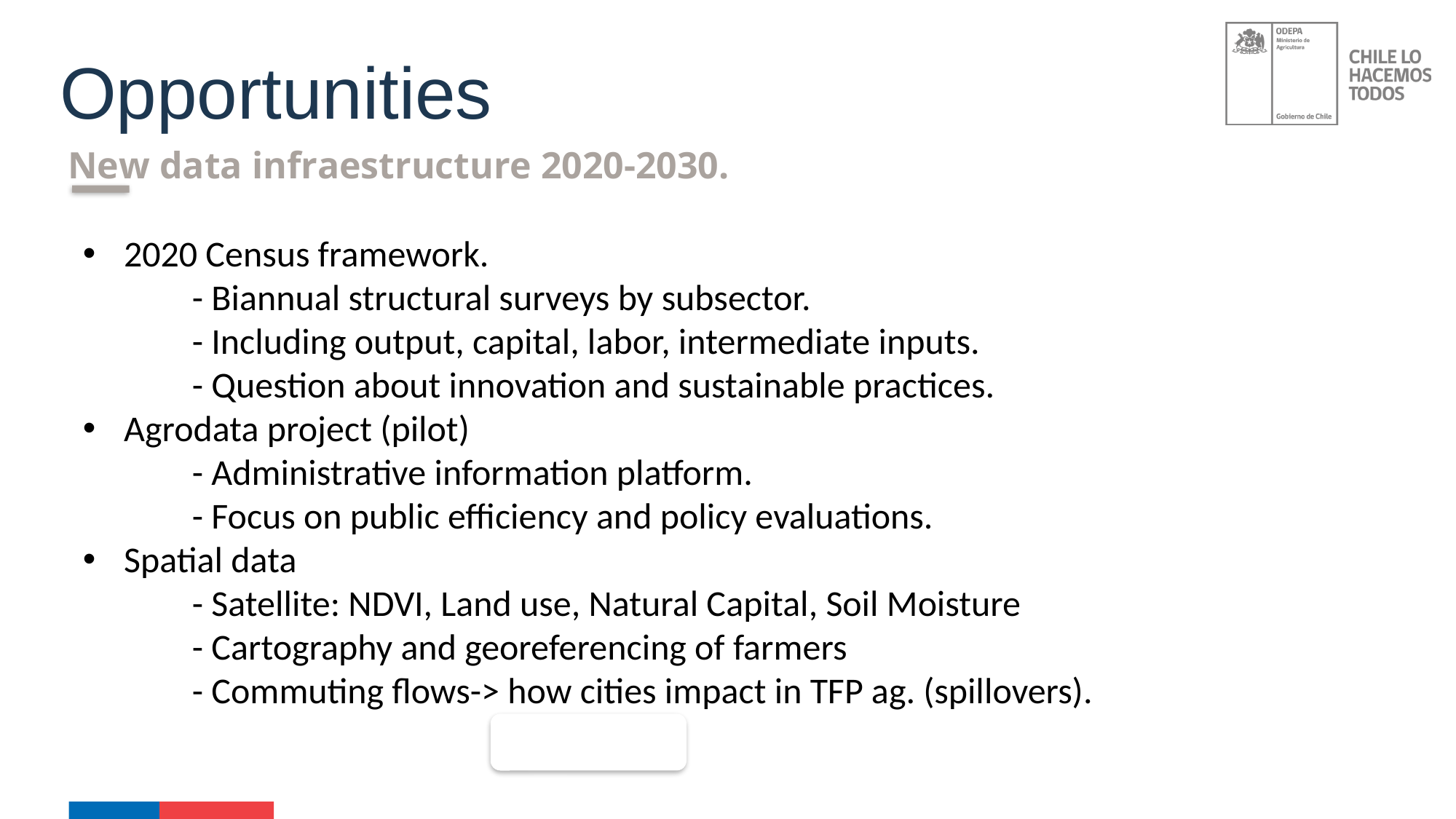

Opportunities
New data infraestructure 2020-2030.

2020 Census framework.
	- Biannual structural surveys by subsector.
	- Including output, capital, labor, intermediate inputs.
	- Question about innovation and sustainable practices.
Agrodata project (pilot)
	- Administrative information platform.
	- Focus on public efficiency and policy evaluations.
Spatial data
	- Satellite: NDVI, Land use, Natural Capital, Soil Moisture
	- Cartography and georeferencing of farmers
	- Commuting flows-> how cities impact in TFP ag. (spillovers).